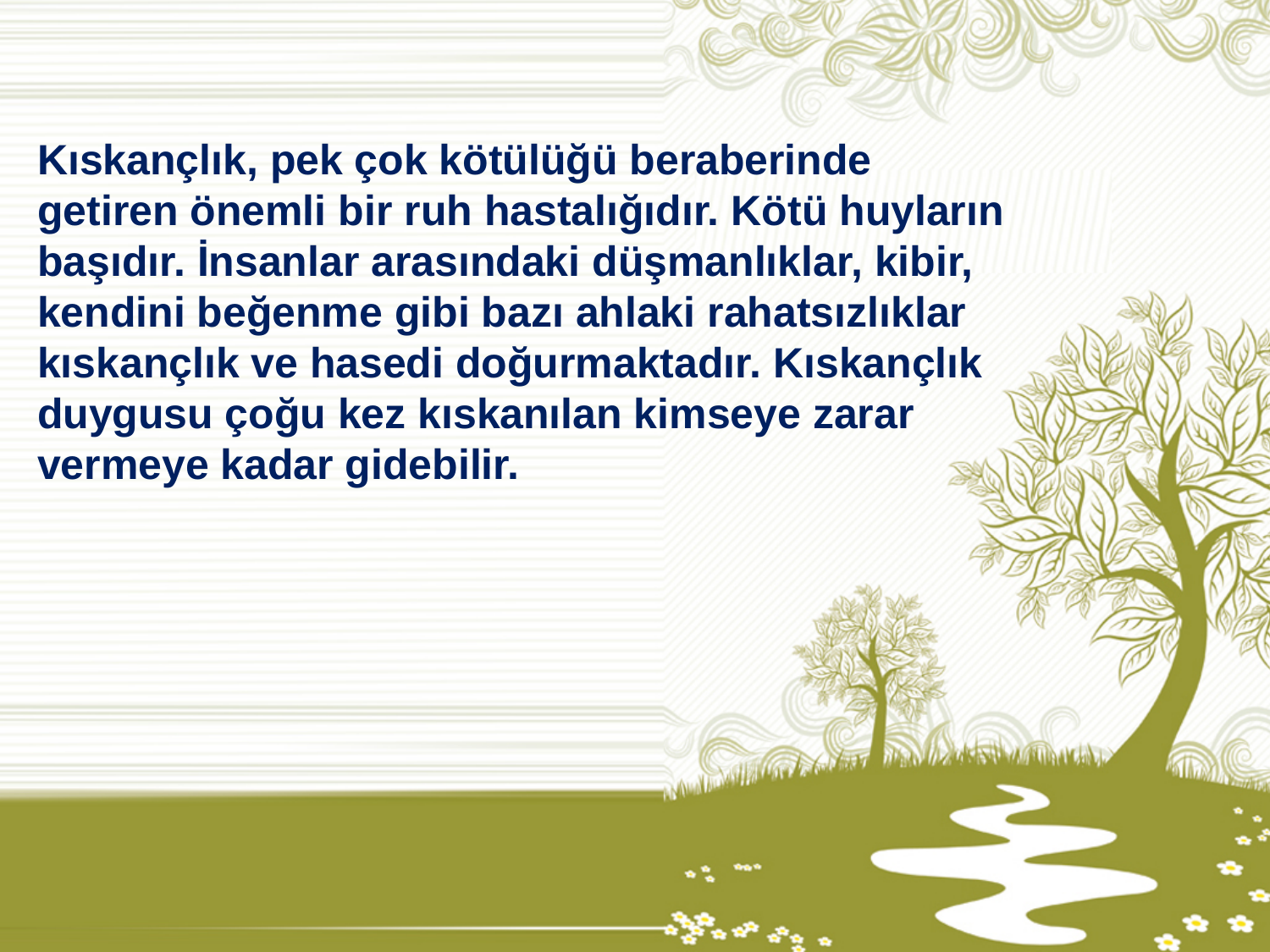

Kıskançlık, pek çok kötülüğü beraberinde getiren önemli bir ruh hastalığıdır. Kötü huyların başıdır. İnsanlar arasındaki düşmanlıklar, kibir, kendini beğenme gibi bazı ahlaki rahatsızlıklar kıskançlık ve hasedi doğurmaktadır. Kıskançlık duygusu çoğu kez kıskanılan kimseye zarar vermeye kadar gidebilir.